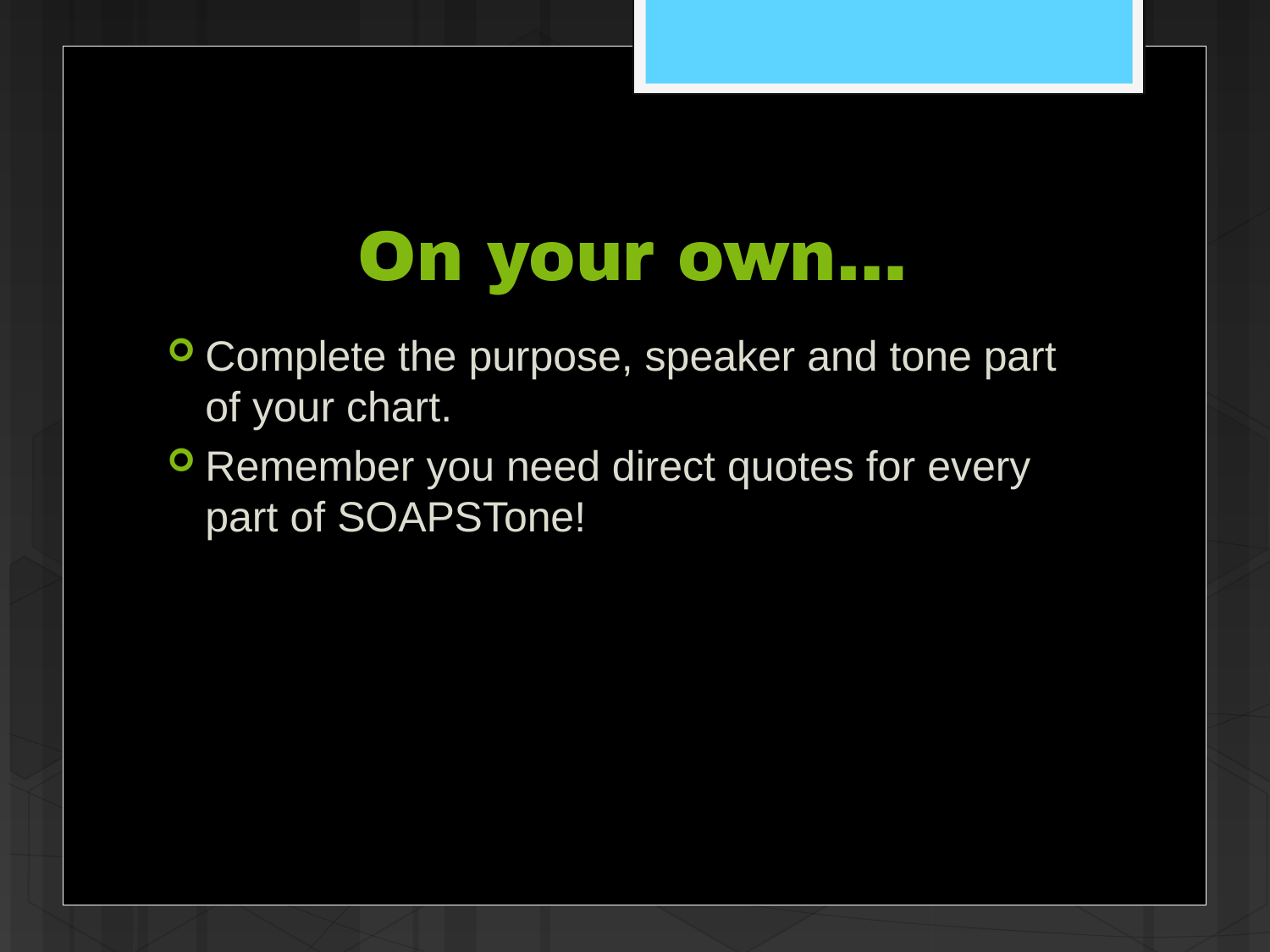

# On your own…
Complete the purpose, speaker and tone part of your chart.
Remember you need direct quotes for every part of SOAPSTone!